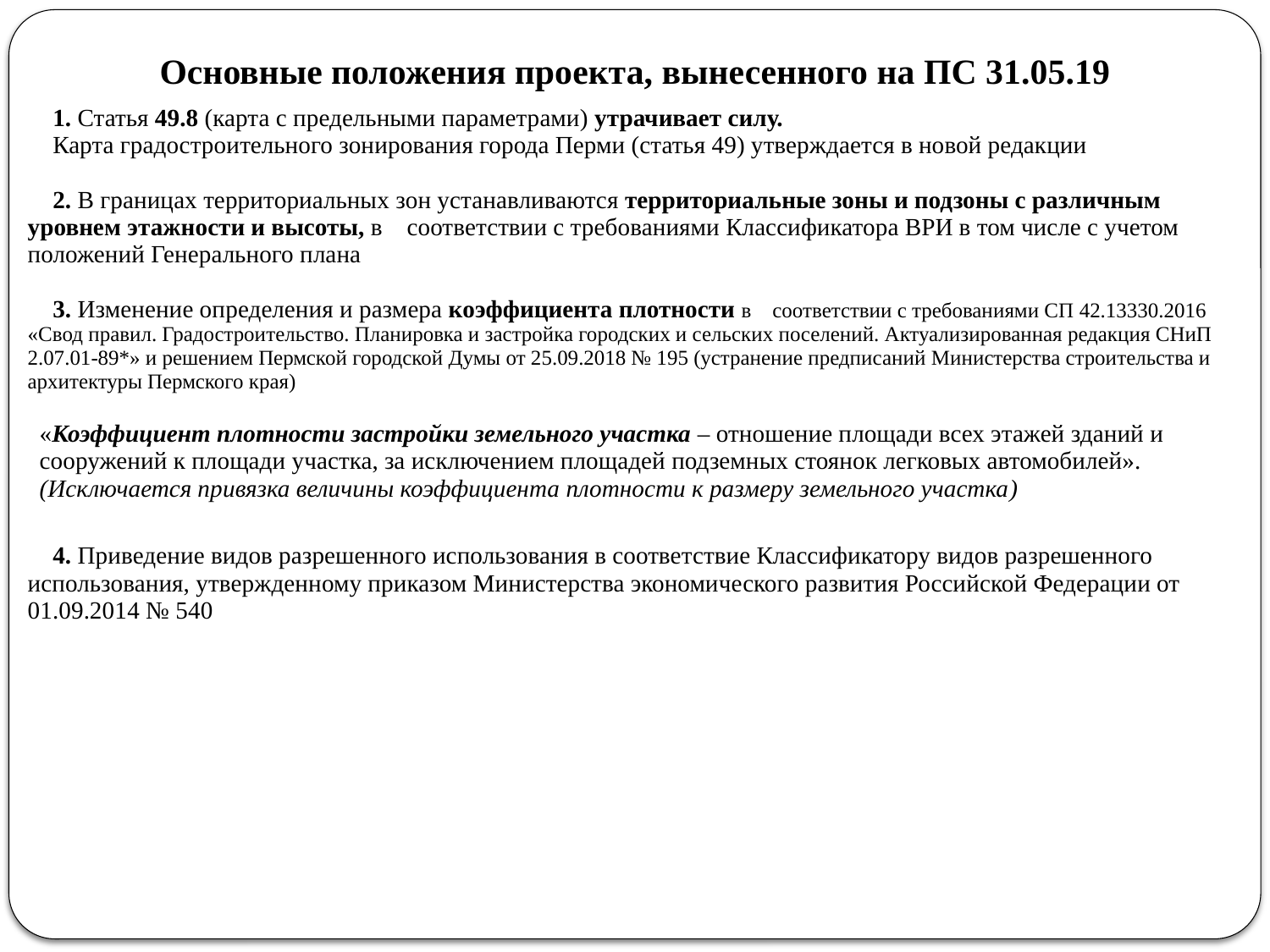

| Основные положения проекта, вынесенного на ПС 31.05.19 |
| --- |
| 1. Статья 49.8 (карта с предельными параметрами) утрачивает силу. Карта градостроительного зонирования города Перми (статья 49) утверждается в новой редакции 2. В границах территориальных зон устанавливаются территориальные зоны и подзоны с различным уровнем этажности и высоты, в соответствии с требованиями Классификатора ВРИ в том числе с учетом положений Генерального плана 3. Изменение определения и размера коэффициента плотности в соответствии с требованиями СП 42.13330.2016 «Свод правил. Градостроительство. Планировка и застройка городских и сельских поселений. Актуализированная редакция СНиП 2.07.01-89\*» и решением Пермской городской Думы от 25.09.2018 № 195 (устранение предписаний Министерства строительства и архитектуры Пермского края) «Коэффициент плотности застройки земельного участка – отношение площади всех этажей зданий и сооружений к площади участка, за исключением площадей подземных стоянок легковых автомобилей». (Исключается привязка величины коэффициента плотности к размеру земельного участка) |
| 4. Приведение видов разрешенного использования в соответствие Классификатору видов разрешенного использования, утвержденному приказом Министерства экономического развития Российской Федерации от 01.09.2014 № 540 |